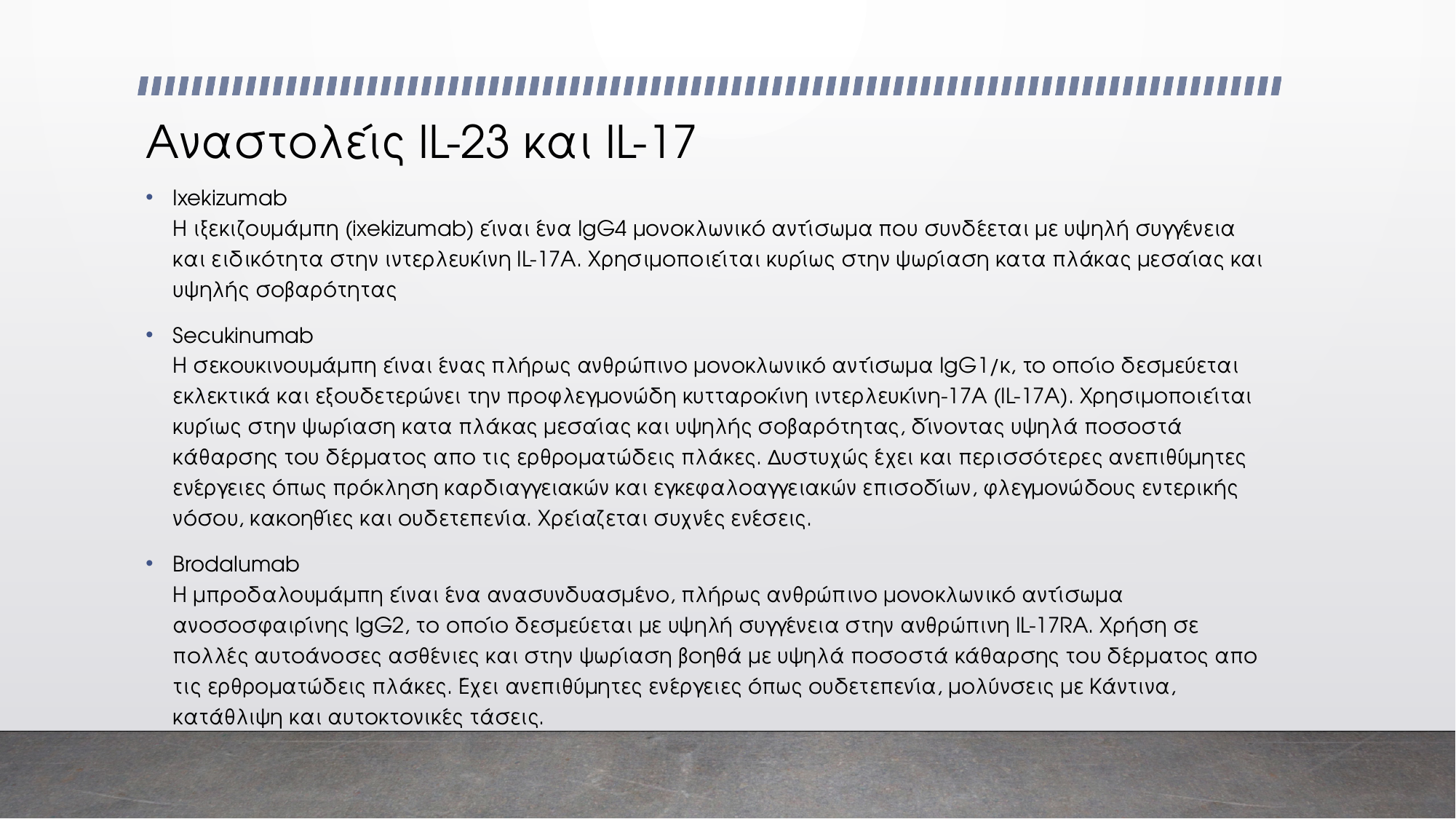

# Αναστολείς IL-23 και IL-17
Ixekizumab
Η ιξεκιζουμάμπη (ixekizumab) είναι ένα IgG4 μονοκλωνικό αντίσωμα που συνδέεται με υψηλή συγγένεια και ειδικότητα στην ιντερλευκίνη IL-17Α. Χρησιμοποιείται κυρίως στην ψωρίαση κατα πλάκας μεσαίας και υψηλής σοβαρότητας
Secukinumab
Η σεκουκινουμάμπη είναι ένας πλήρως ανθρώπινο μονοκλωνικό αντίσωμα IgG1/κ, το οποίο δεσμεύεται εκλεκτικά και εξουδετερώνει την προφλεγμονώδη κυτταροκίνη ιντερλευκίνη-17A (IL-17A). Χρησιμοποιείται κυρίως στην ψωρίαση κατα πλάκας μεσαίας και υψηλής σοβαρότητας, δίνοντας υψηλά ποσοστά κάθαρσης του δέρματος απο τις ερθροματώδεις πλάκες. Δυστυχώς έχει και περισσότερες ανεπιθύμητες ενέργειες όπως πρόκληση καρδιαγγειακών και εγκεφαλοαγγειακών επισοδίων, φλεγμονώδους εντερικής νόσου, κακοηθίες και ουδετεπενία. Χρείαζεται συχνές ενέσεις.
Brodalumab
Η μπροδαλουμάμπη είναι ένα ανασυνδυασμένο, πλήρως ανθρώπινο μονοκλωνικό αντίσωμα ανοσοσφαιρίνης IgG2, το οποίο δεσμεύεται με υψηλή συγγένεια στην ανθρώπινη IL-17RA. Χρήση σε πολλές αυτοάνοσες ασθένιες και στην ψωρίαση βοηθά με υψηλά ποσοστά κάθαρσης του δέρματος απο τις ερθροματώδεις πλάκες. Έχει ανεπιθύμητες ενέργειες όπως ουδετεπενία, μολύνσεις με Κάντινα, κατάθλιψη και αυτοκτονικές τάσεις.